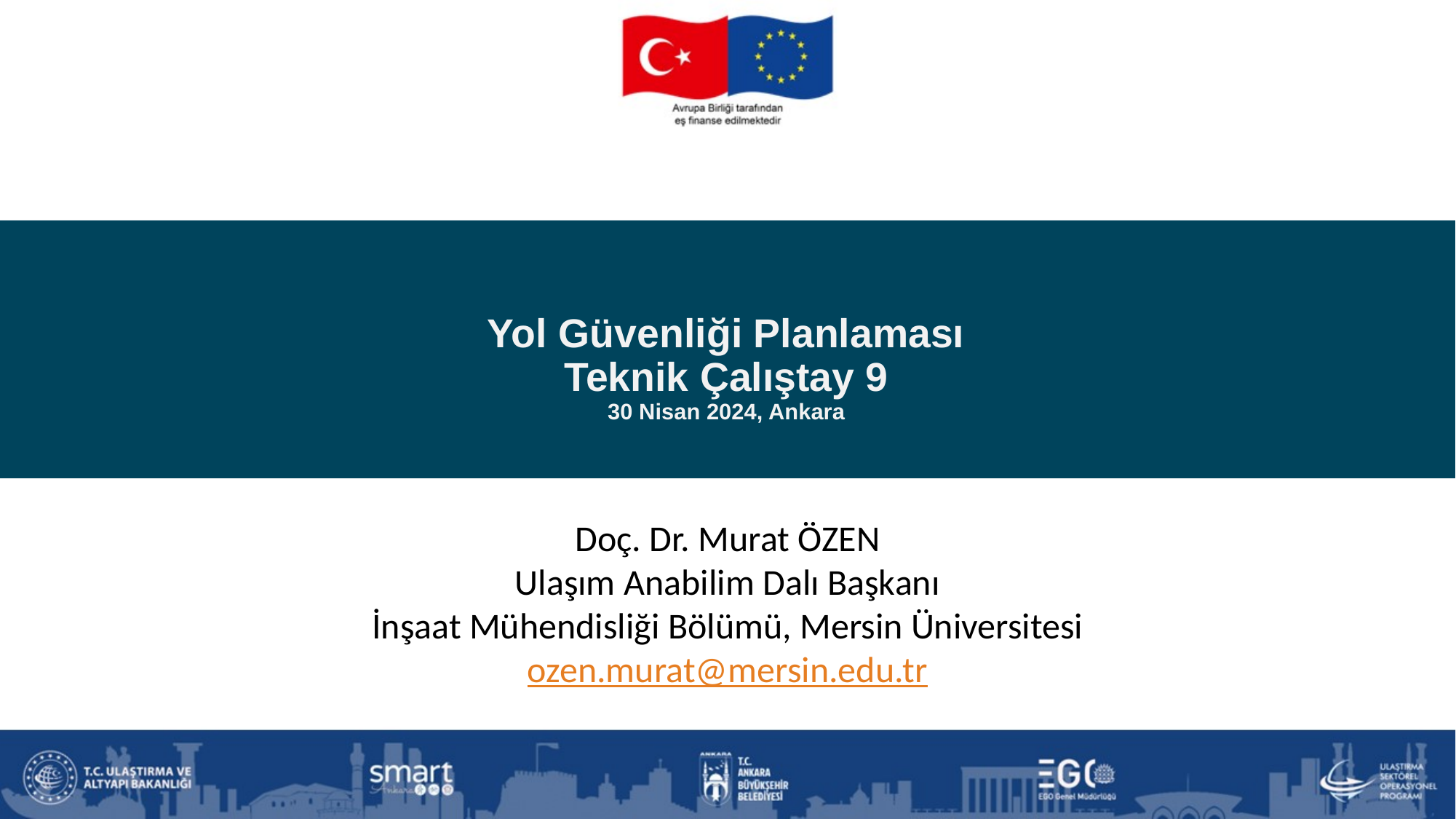

# Yol Güvenliği Planlaması Teknik Çalıştay 9 30 Nisan 2024, Ankara
Doç. Dr. Murat ÖZEN
Ulaşım Anabilim Dalı Başkanı
İnşaat Mühendisliği Bölümü, Mersin Üniversitesi
ozen.murat@mersin.edu.tr